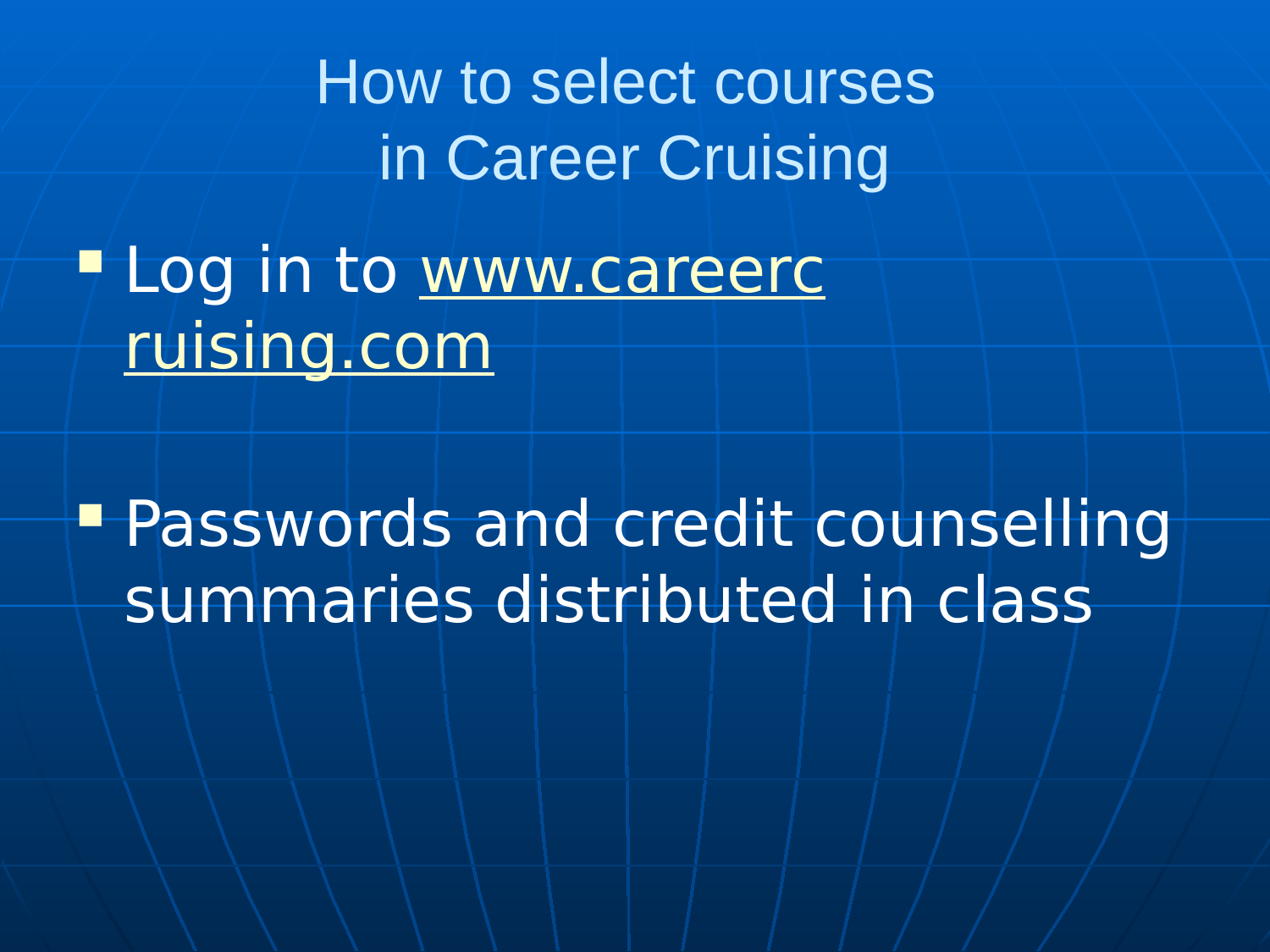

# How to select courses in Career Cruising
Log in to www.careercruising.com

Passwords and credit counselling summaries distributed in class